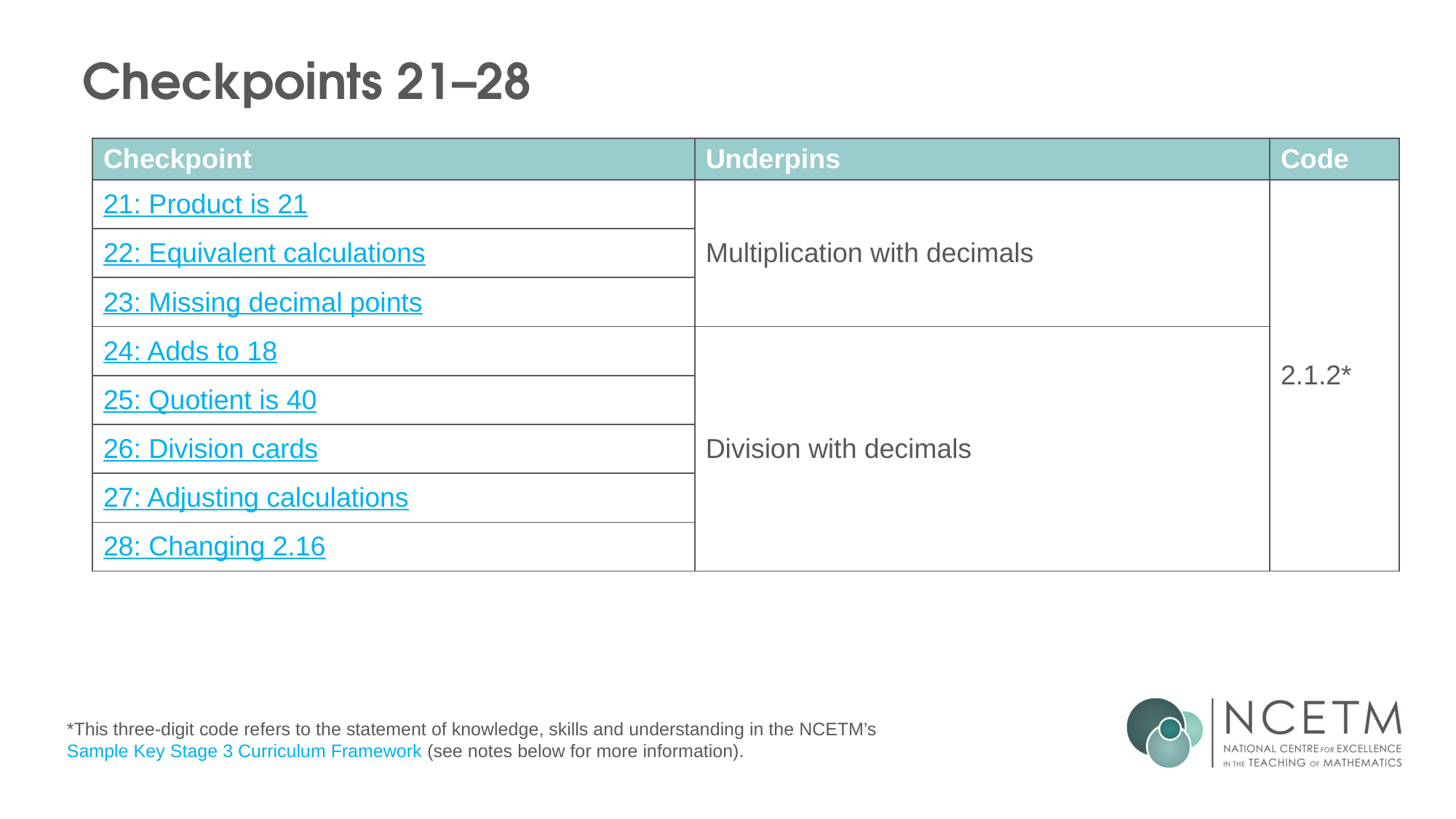

# Checkpoints 21–28
| Checkpoint | Underpins | Code |
| --- | --- | --- |
| 21: Product is 21 | Multiplication with decimals | 2.1.2\* |
| 22: Equivalent calculations |  |  |
| 23: Missing decimal points |  |  |
| 24: Adds to 18 | Division with decimals | 1.1.1.2 |
| 25: Quotient is 40 |  |  |
| 26: Division cards | Addition and subtraction with decimals |  |
| 27: Adjusting calculations |  |  |
| 28: Changing 2.16 |  |  |
*This three-digit code refers to the statement of knowledge, skills and understanding in the NCETM’s Sample Key Stage 3 Curriculum Framework (see notes below for more information).